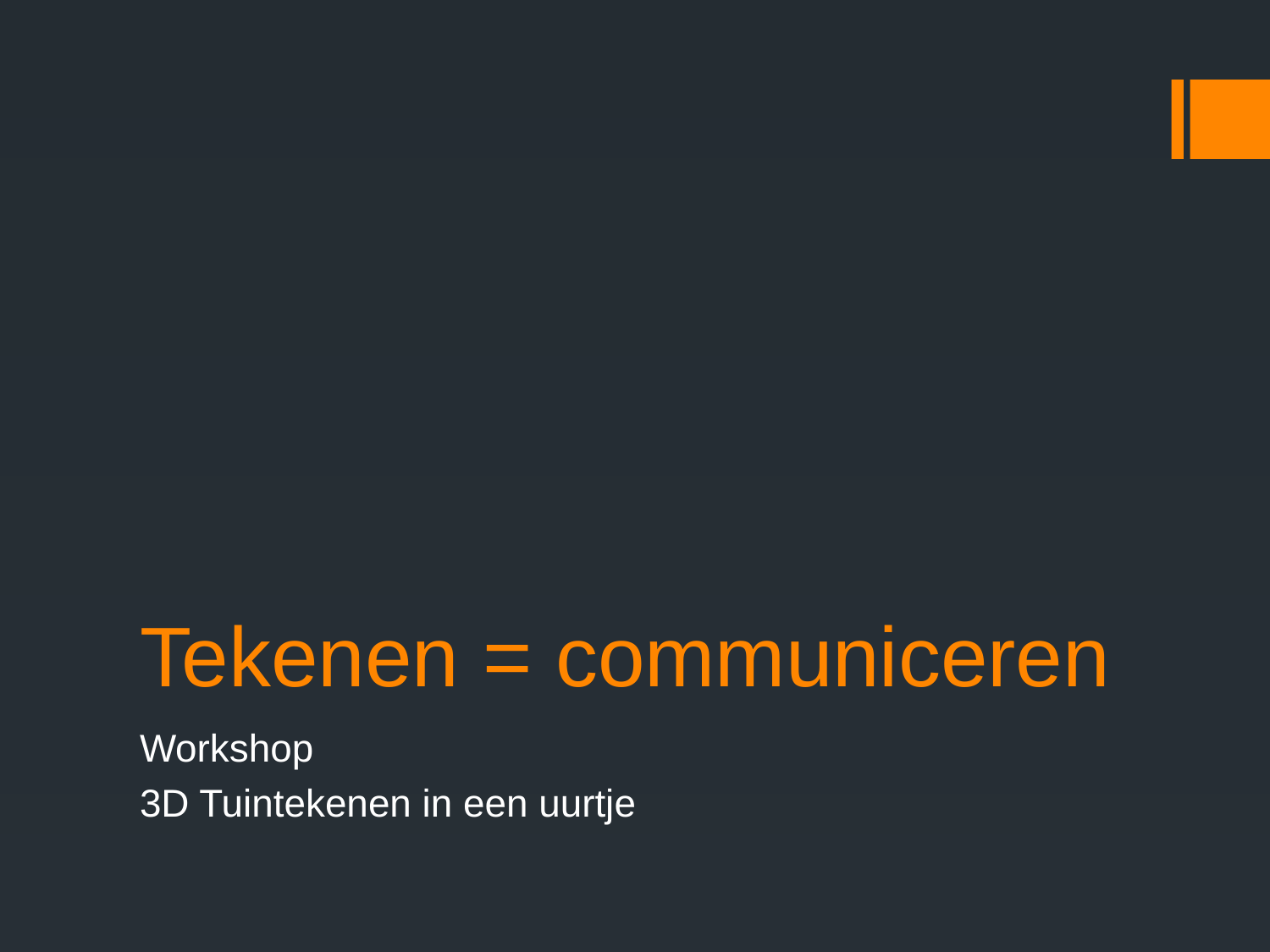

# Tekenen = communiceren
Workshop
3D Tuintekenen in een uurtje